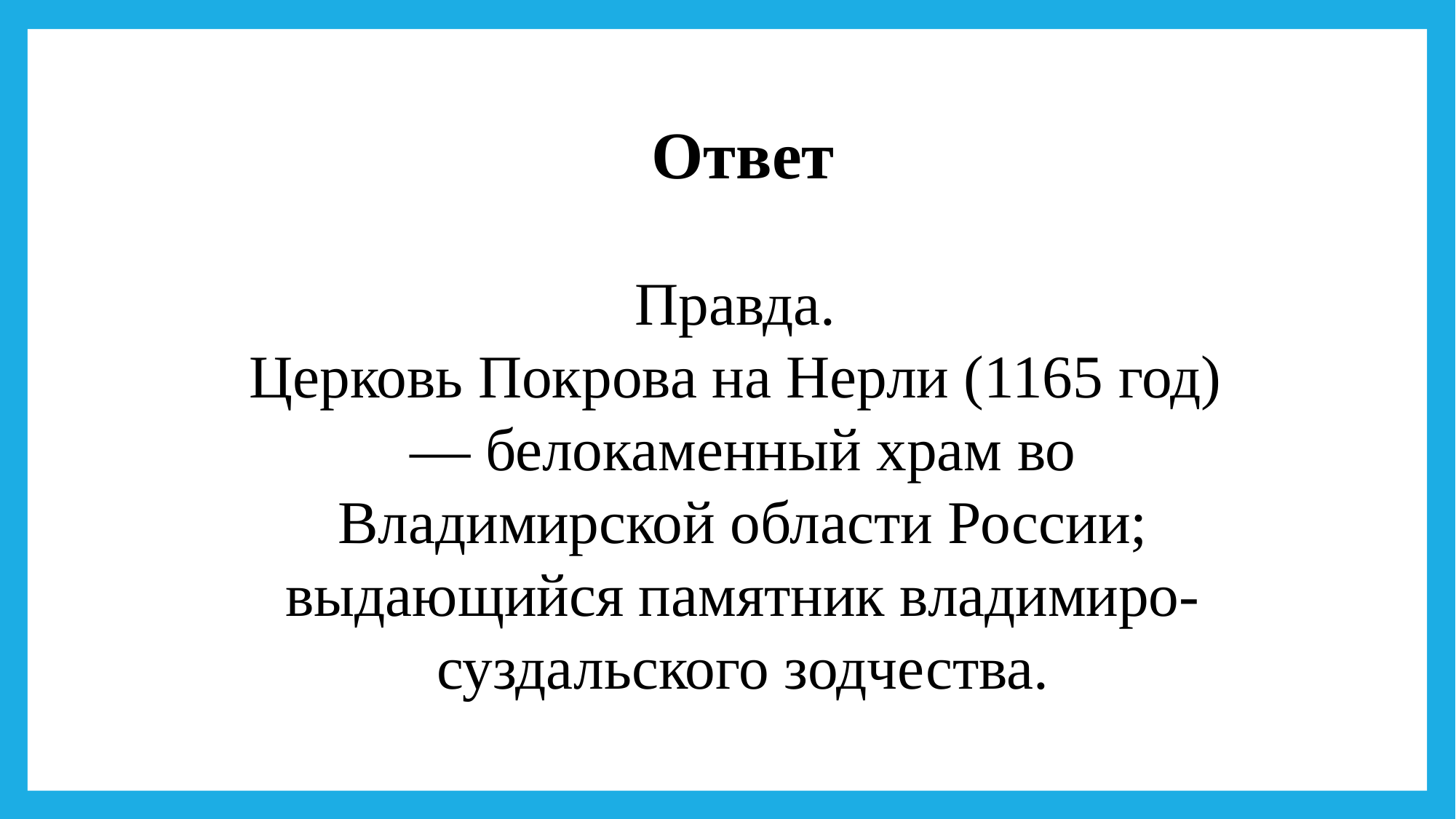

Ответ

Правда.
Церковь Покрова на Нерли (1165 год)  — белокаменный храм во Владимирской области России; выдающийся памятник владимиро-суздальского зодчества.